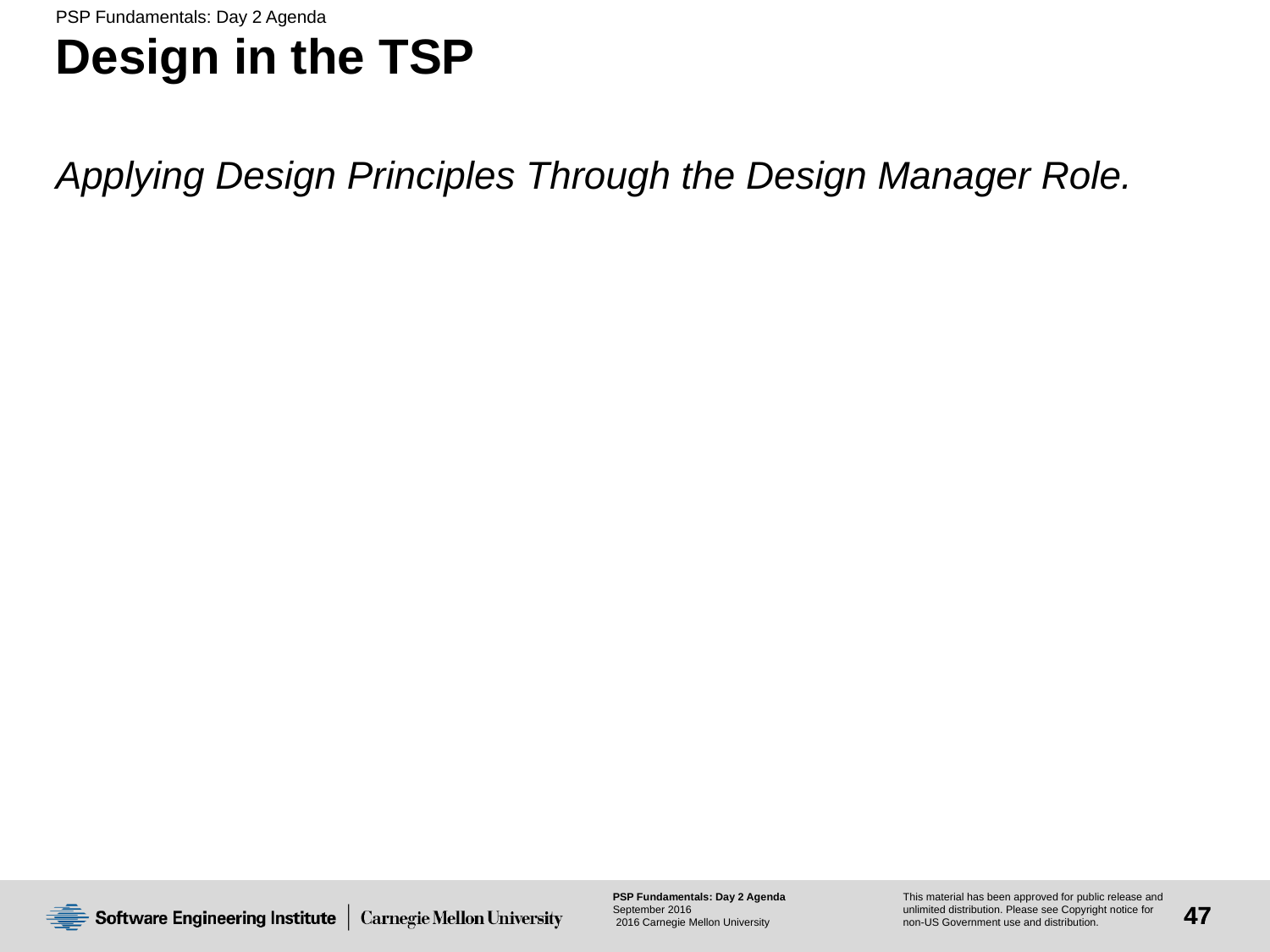

# Design in the TSP
Applying Design Principles Through the Design Manager Role.